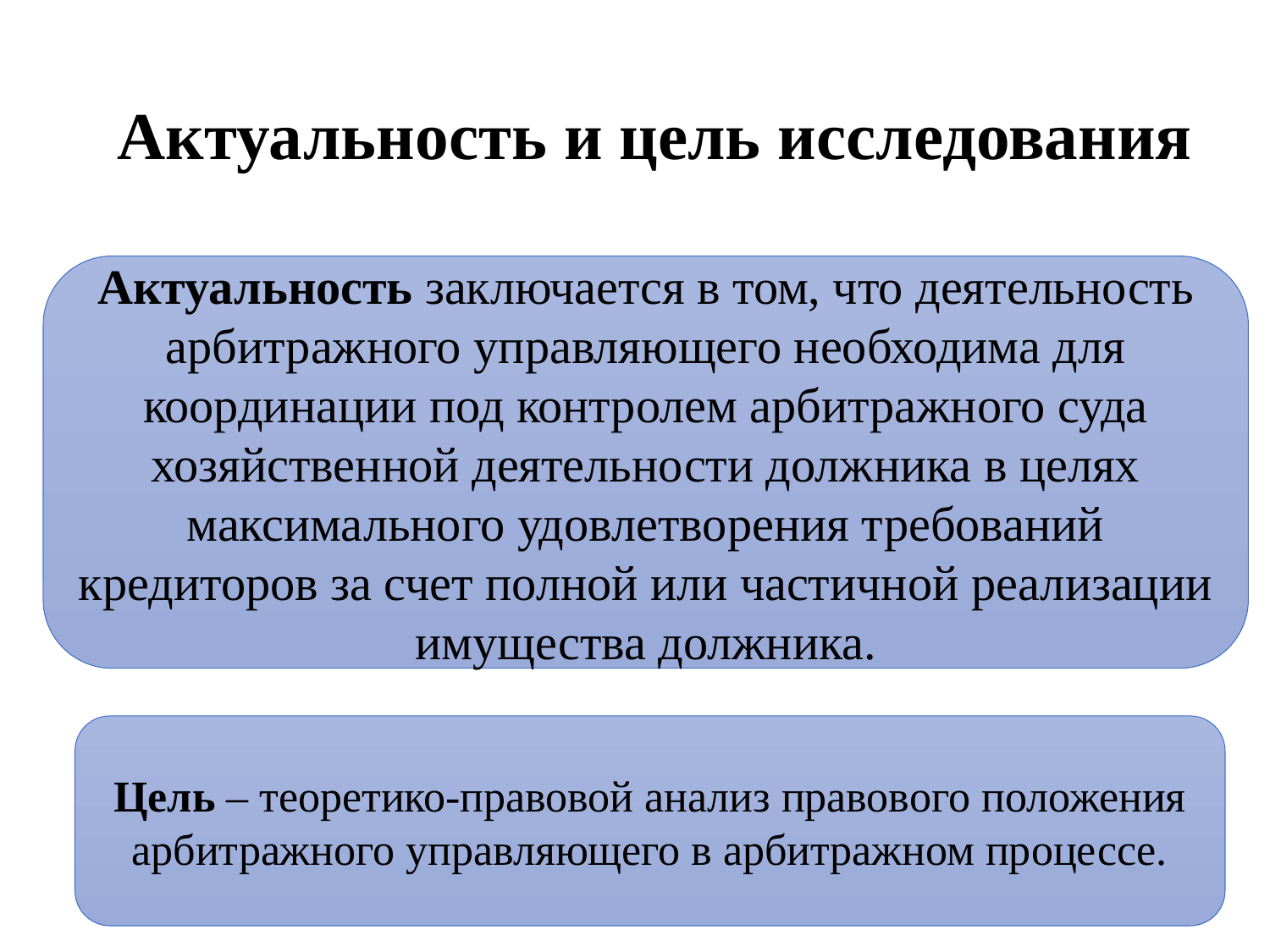

Актуальность и цель исследования
Актуальность заключается в том, что деятельность арбитражного управляющего необходима для координации под контролем арбитражного суда хозяйственной деятельности должника в целях максимального удовлетворения требований кредиторов за счет полной или частичной реализации имущества должника.
Цель ‒ теоретико-правовой анализ правового положения арбитражного управляющего в арбитражном процессе.